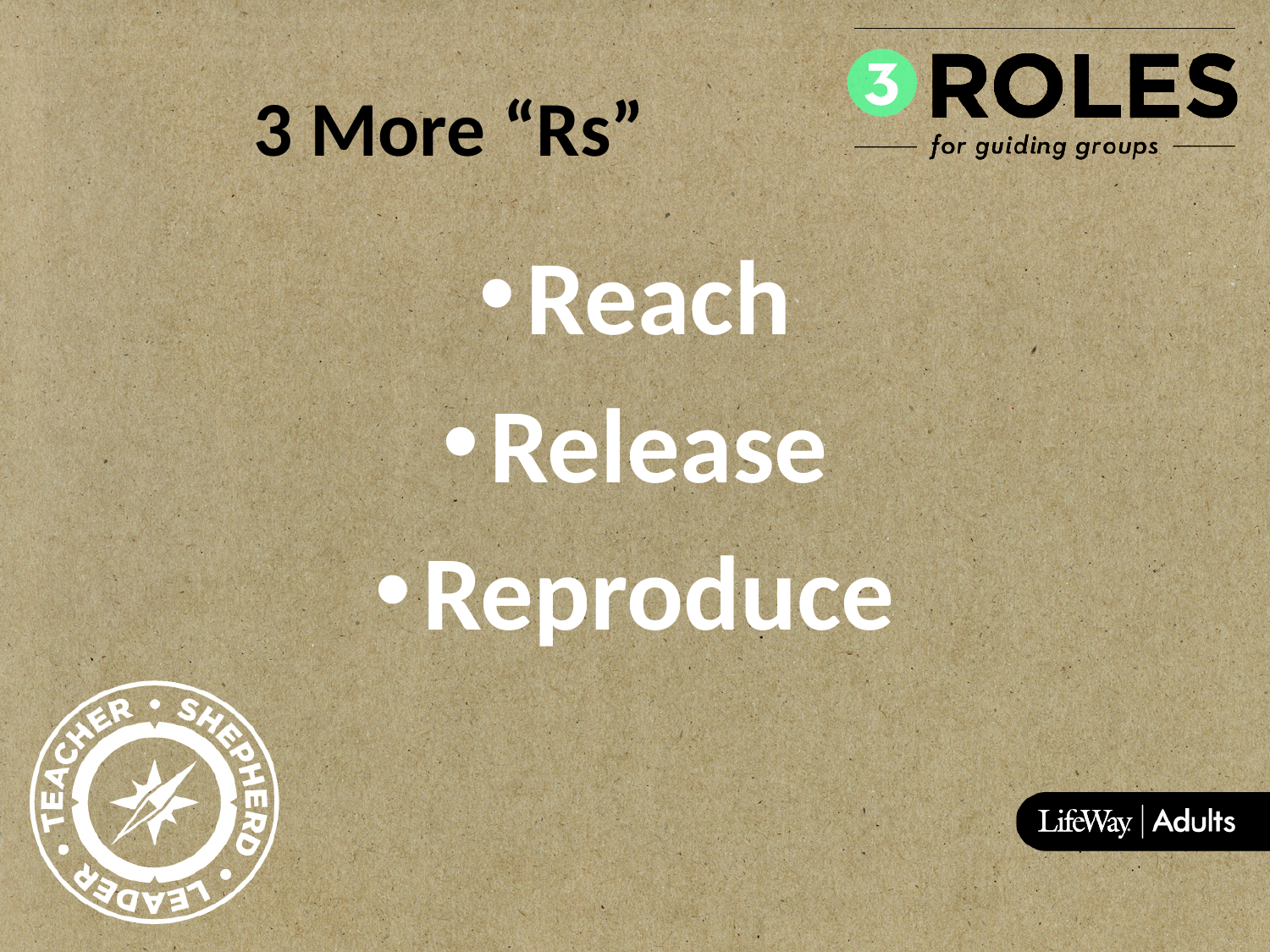

# 3 More “Rs”
Reach
Release
Reproduce